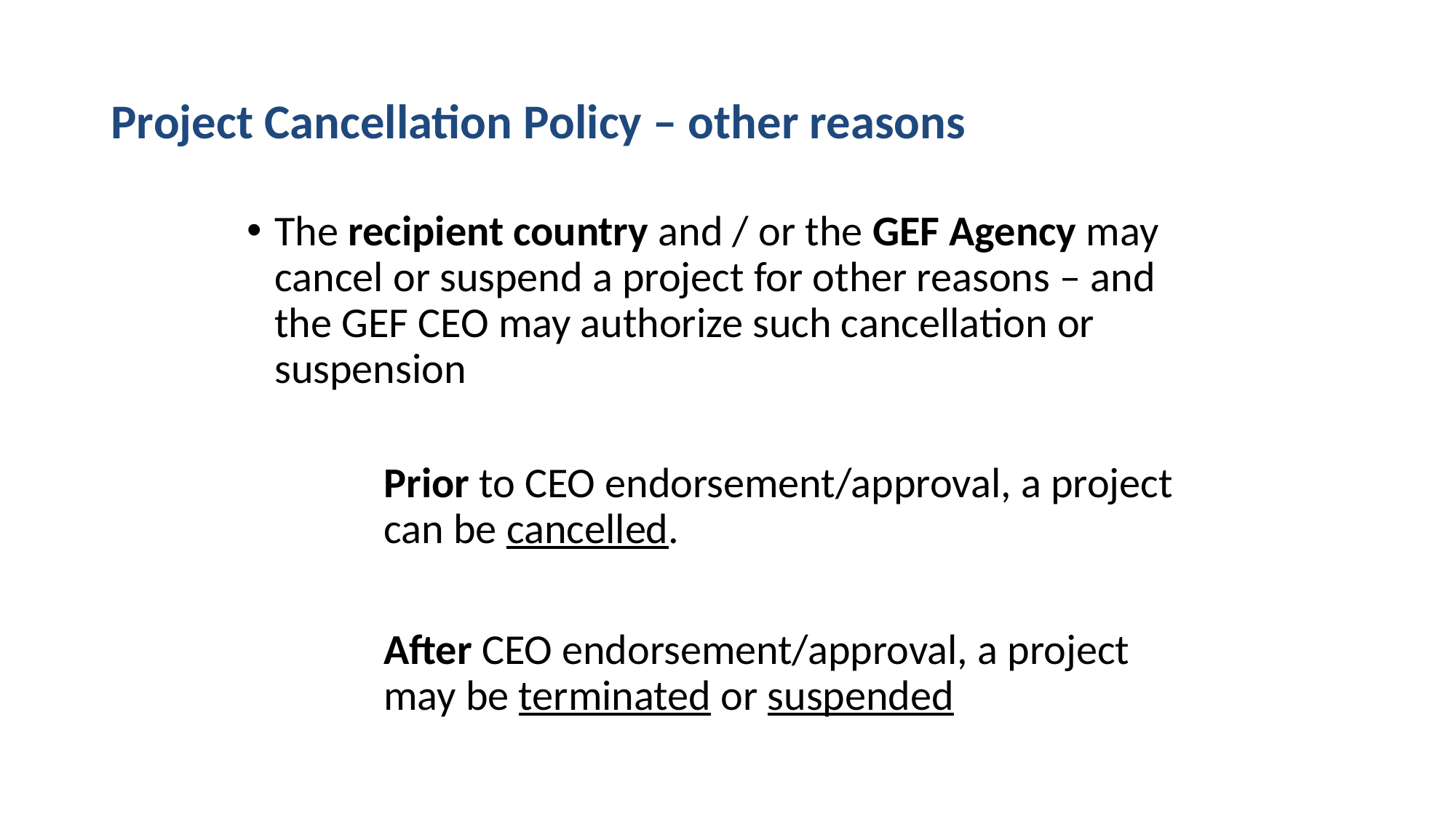

# Project Cancellation Policy – other reasons
The recipient country and / or the GEF Agency may cancel or suspend a project for other reasons – and the GEF CEO may authorize such cancellation or suspension

Prior to CEO endorsement/approval, a project can be cancelled.

After CEO endorsement/approval, a project may be terminated or suspended